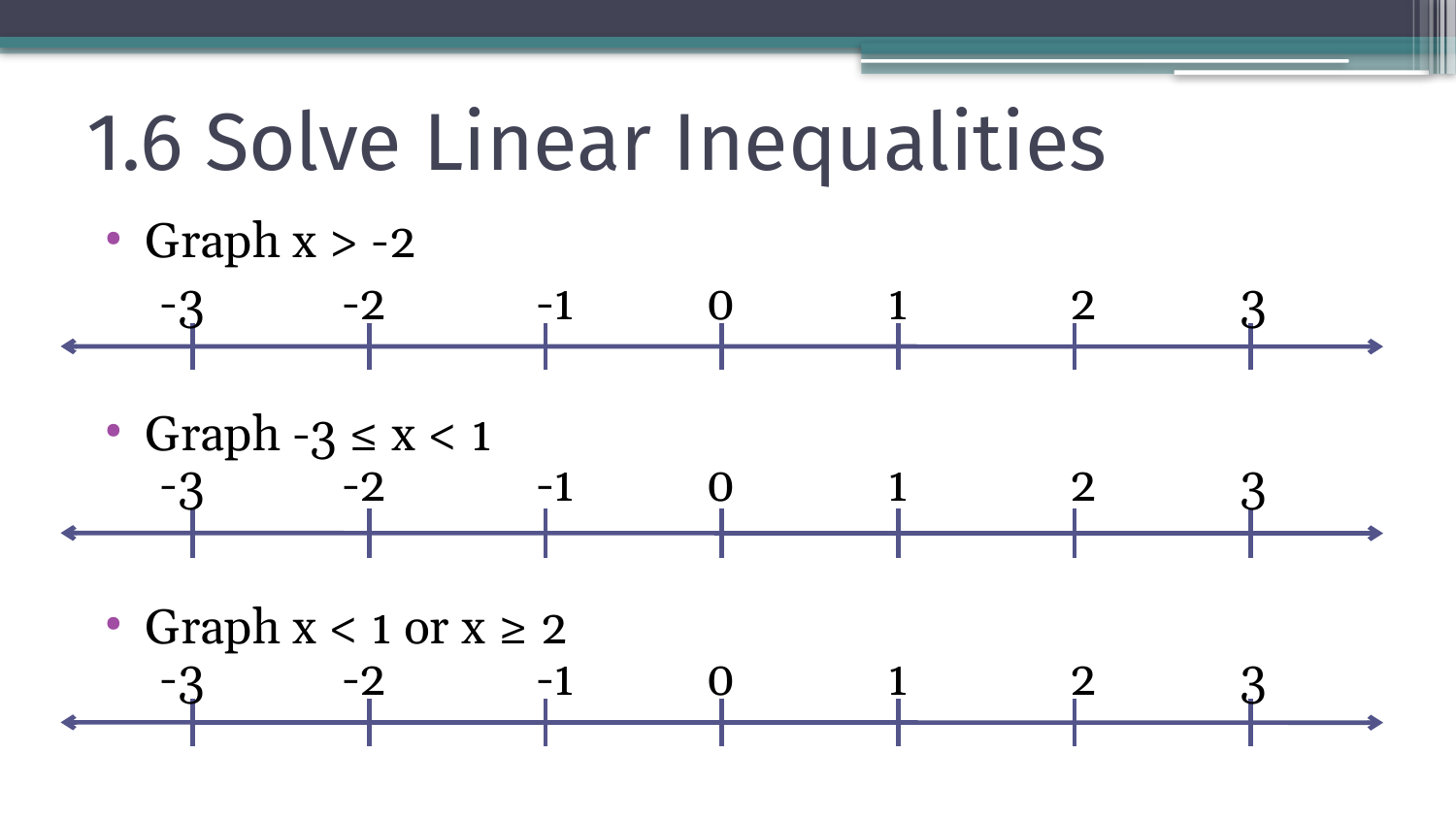

# 1.6 Solve Linear Inequalities
Graph x > -2

Graph -3 ≤ x < 1

Graph x < 1 or x ≥ 2
-3
-2
-1
0
1
2
3
-3
-2
-1
0
1
2
3
-3
-2
-1
0
1
2
3